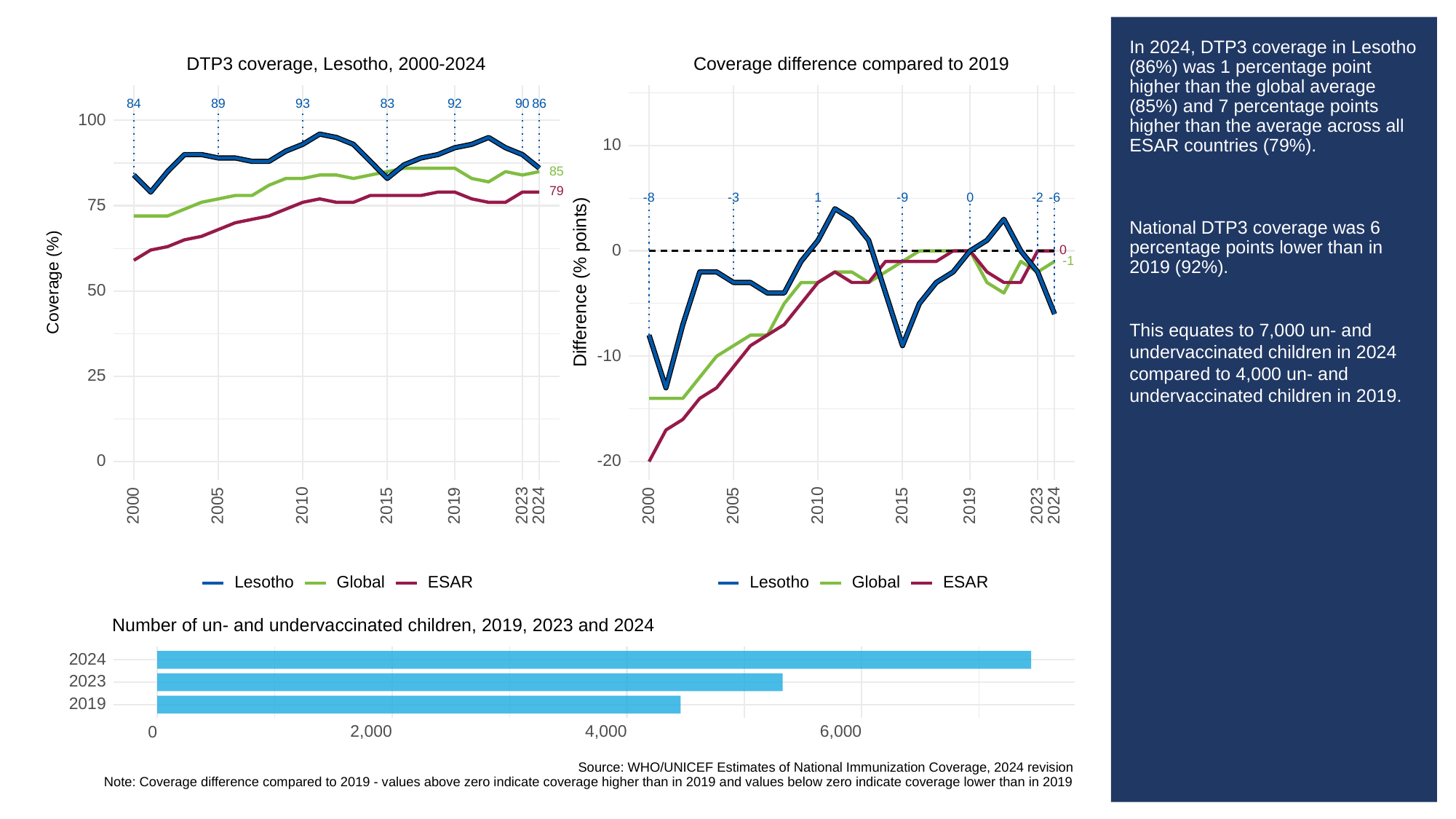

# In 2024, DTP3 coverage in Lesotho (86%) was 1 percentage point higher than the global average (85%) and 7 percentage points higher than the average across all ESAR countries (79%).

National DTP3 coverage was 6 percentage points lower than in 2019 (92%).

This equates to 7,000 un- and undervaccinated children in 2024 compared to 4,000 un- and undervaccinated children in 2019.

Coverage difference compared to 2019
DTP3 coverage, Lesotho, 2000-2024

93
83
84
89
92
90
86

100

10

85

79

-3
-8
-9
0
-6
1
-2

75

0
0

-1
Difference (% points)
Coverage (%)
50

-10

25

0
-20

2023
2023
2000
2005
2010
2015
2019
2024
2000
2005
2010
2015
2019
2024
Global
ESAR
Global
ESAR
Lesotho
Lesotho

Number of un- and undervaccinated children, 2019, 2023 and 2024

2024

2023

2019

2,000
4,000
6,000
0
Source: WHO/UNICEF Estimates of National Immunization Coverage, 2024 revision
Note: Coverage difference compared to 2019 - values above zero indicate coverage higher than in 2019 and values below zero indicate coverage lower than in 2019